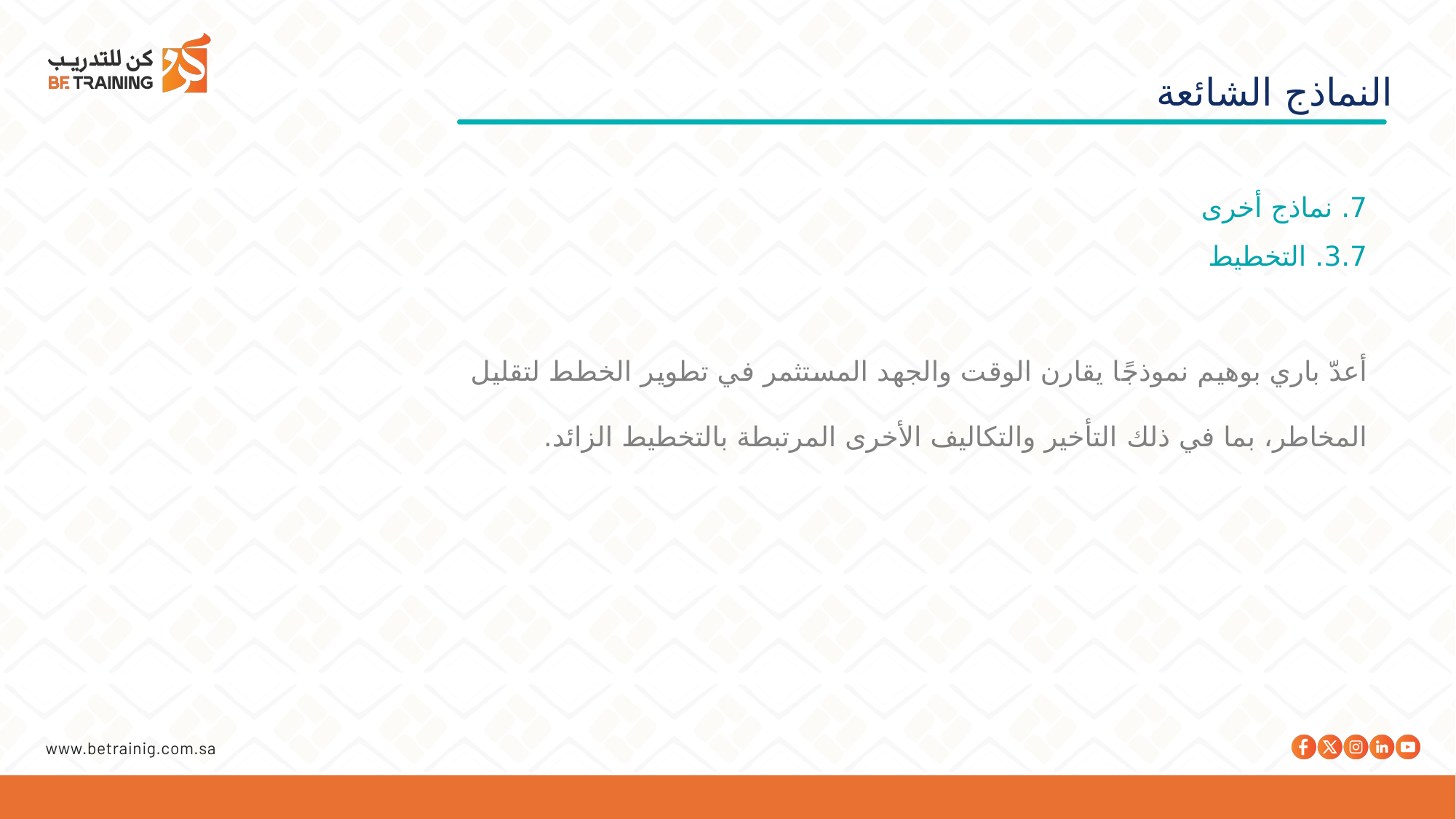

النماذج الشائعة
7. نماذج أخرى
3.7. التخطيط

أعدّ باري بوهيم نموذجًا يقارن الوقت والجهد المستثمر في تطوير الخطط لتقليل المخاطر، بما في ذلك التأخير والتكاليف الأخرى المرتبطة بالتخطيط الزائد.